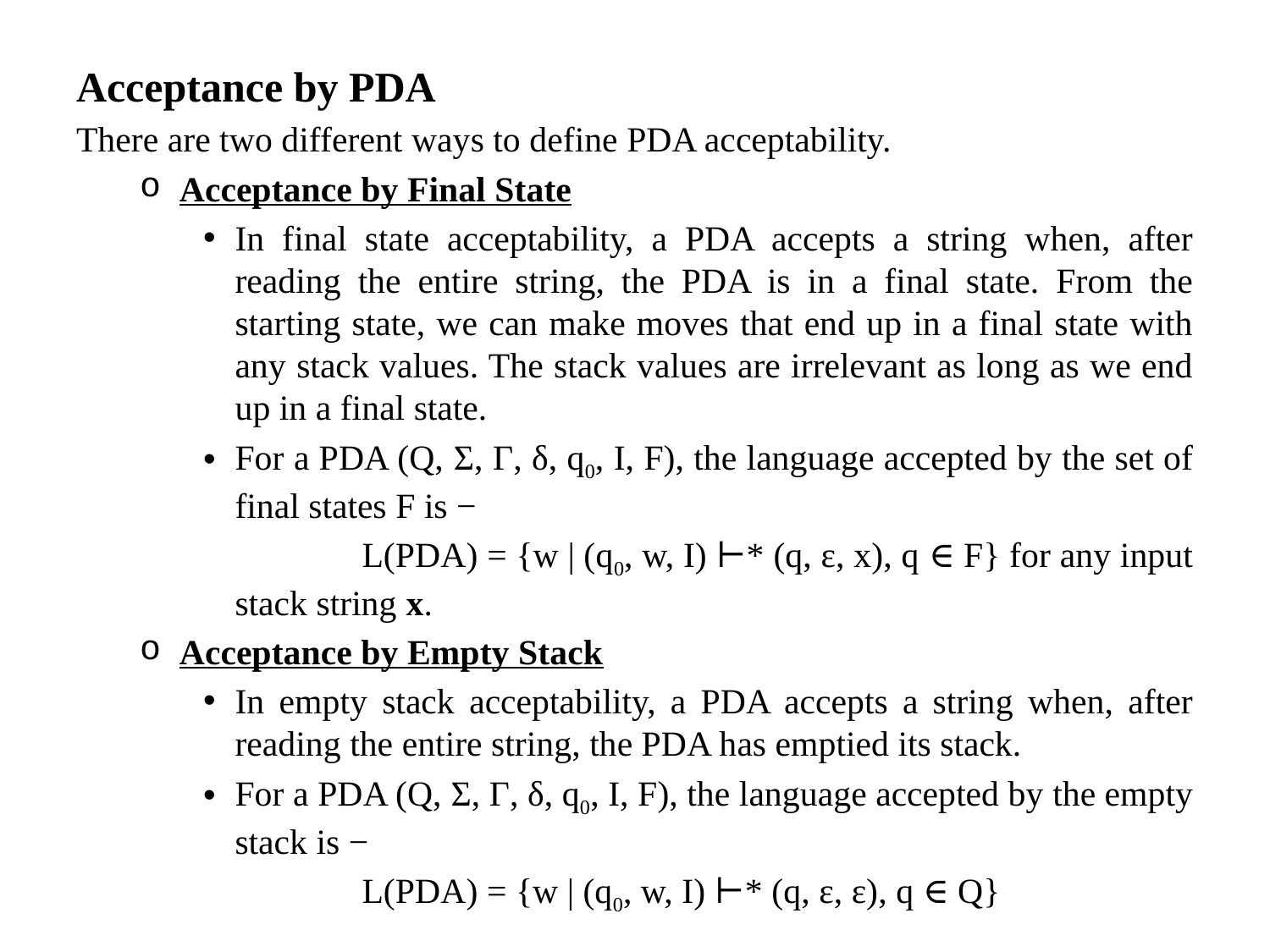

Acceptance by PDA
There are two different ways to define PDA acceptability.
Acceptance by Final State
In final state acceptability, a PDA accepts a string when, after reading the entire string, the PDA is in a final state. From the starting state, we can make moves that end up in a final state with any stack values. The stack values are irrelevant as long as we end up in a final state.
For a PDA (Q, Σ, Г, δ, q0, I, F), the language accepted by the set of final states F is −
		L(PDA) = {w | (q0, w, I) ⊢* (q, ε, x), q ∈ F} for any input stack string x.
Acceptance by Empty Stack
In empty stack acceptability, a PDA accepts a string when, after reading the entire string, the PDA has emptied its stack.
For a PDA (Q, Σ, Г, δ, q0, I, F), the language accepted by the empty stack is −
		L(PDA) = {w | (q0, w, I) ⊢* (q, ε, ε), q ∈ Q}